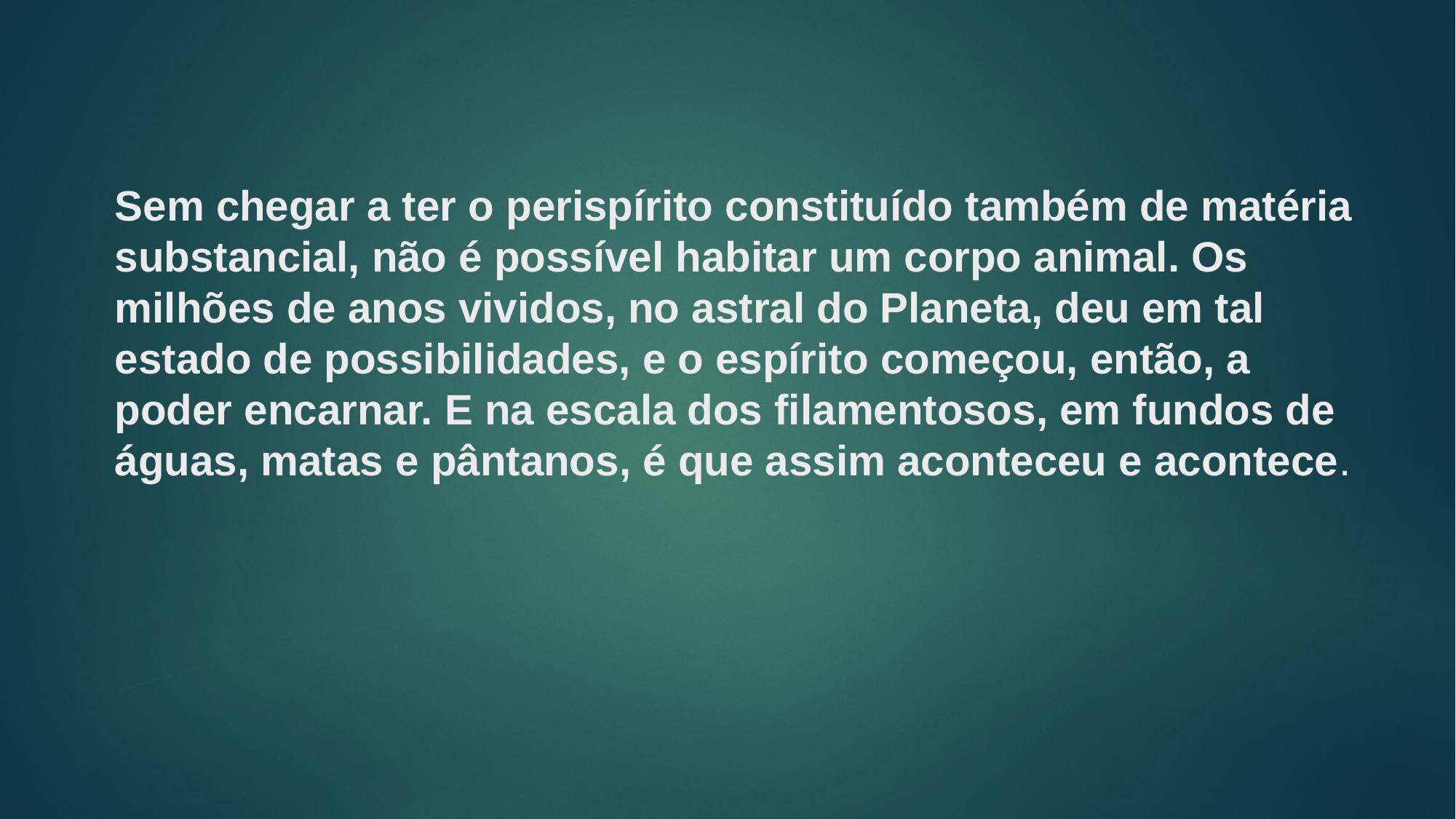

# Sem chegar a ter o perispírito constituído também de matéria substancial, não é possível habitar um corpo animal. Os milhões de anos vividos, no astral do Planeta, deu em tal estado de possibilidades, e o espírito começou, então, a poder encarnar. E na escala dos filamentosos, em fundos de águas, matas e pântanos, é que assim aconteceu e acontece.